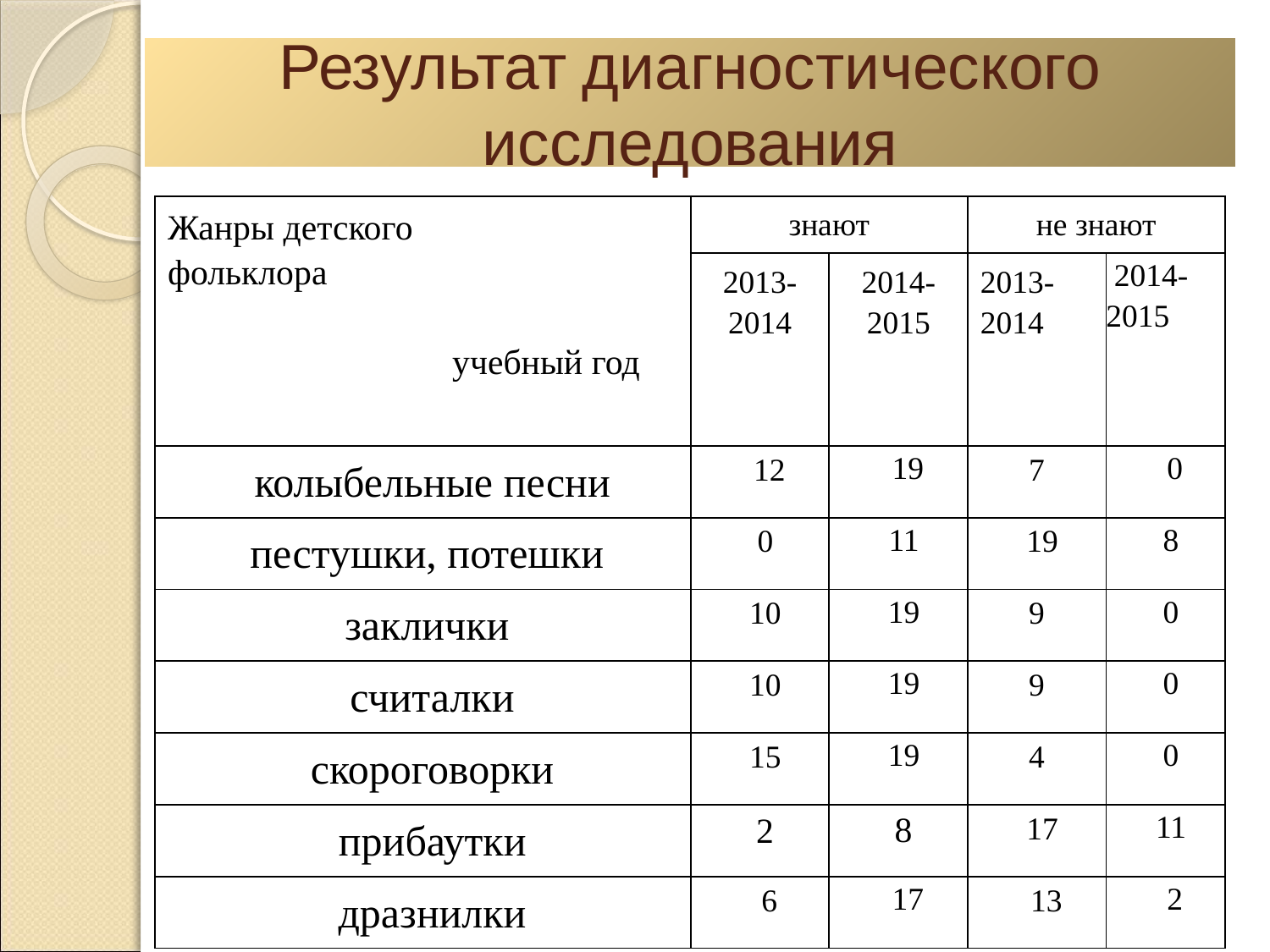

# Результат диагностического исследования
| Жанры детского фольклора учебный год | знают |  | не знают |  |
| --- | --- | --- | --- | --- |
|  | 2013-2014 | 2014-2015 | 2013-2014 | 2014- 2015 |
| колыбельные песни | 12 | 19 | 7 | 0 |
| пестушки, потешки | 0 | 11 | 19 | 8 |
| заклички | 10 | 19 | 9 | 0 |
| считалки | 10 | 19 | 9 | 0 |
| скороговорки | 15 | 19 | 4 | 0 |
| прибаутки | 2 | 8 | 17 | 11 |
| дразнилки | 6 | 17 | 13 | 2 |